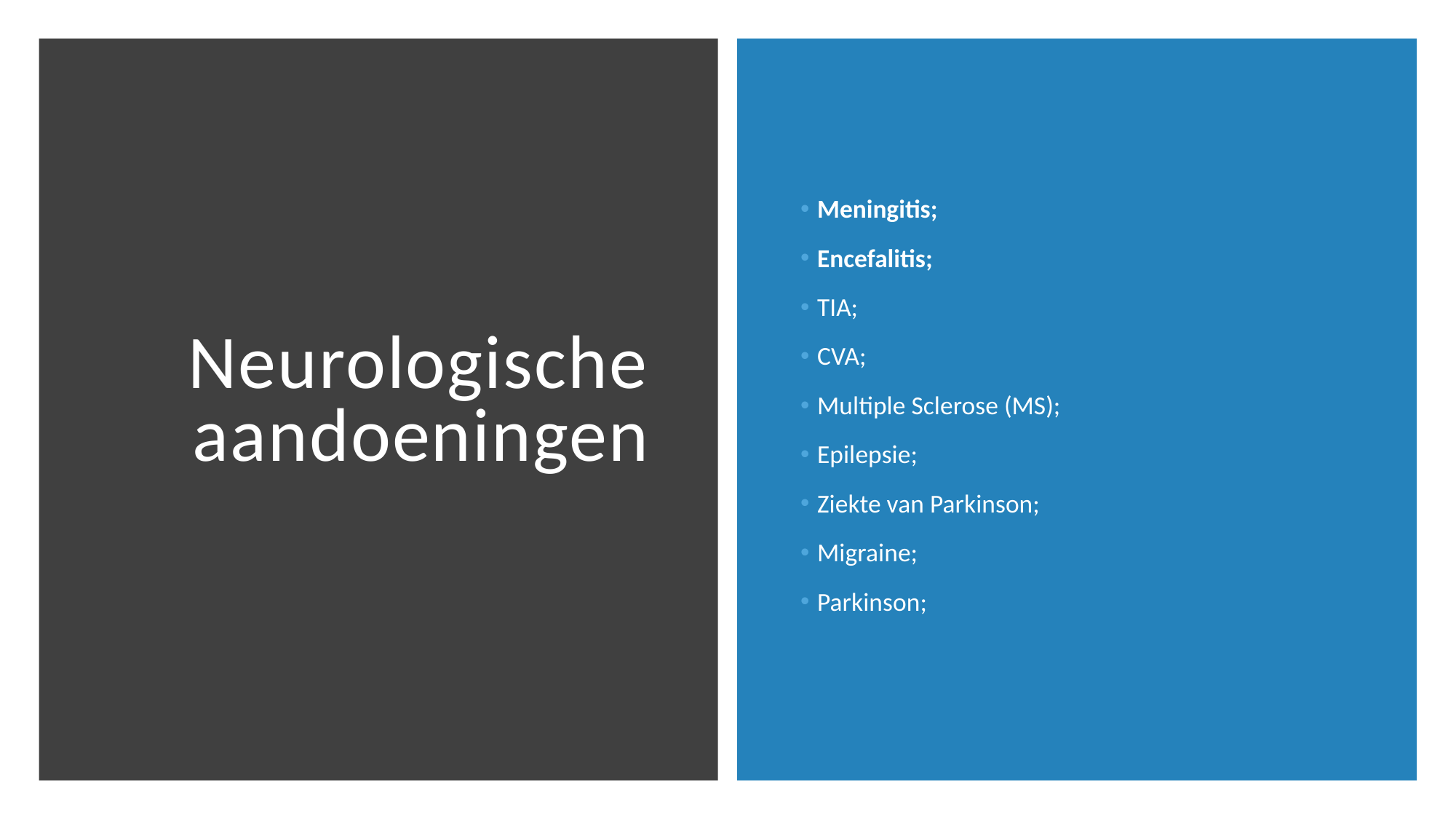

# Neurologische aandoeningen
 Meningitis;
 Encefalitis;
 TIA;
 CVA;
 Multiple Sclerose (MS);
 Epilepsie;
 Ziekte van Parkinson;
 Migraine;
 Parkinson;